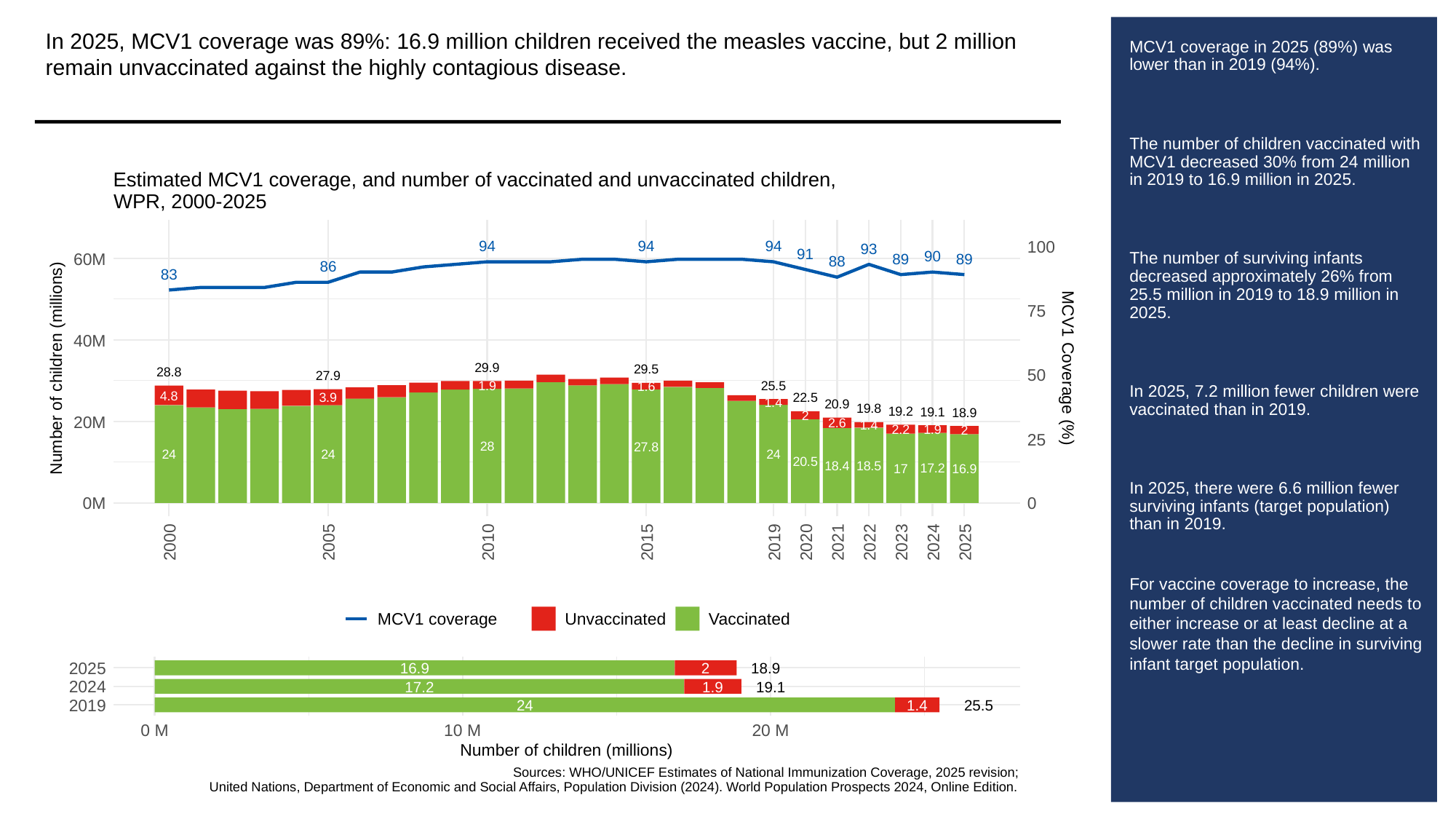

In 2025, MCV1 coverage was 89%: 16.9 million children received the measles vaccine, but 2 million remain unvaccinated against the highly contagious disease.
# MCV1 coverage in 2025 (89%) was lower than in 2019 (94%).

The number of children vaccinated with MCV1 decreased 30% from 24 million in 2019 to 16.9 million in 2025.

The number of surviving infants decreased approximately 26% from 25.5 million in 2019 to 18.9 million in 2025.

In 2025, 7.2 million fewer children were vaccinated than in 2019.

In 2025, there were 6.6 million fewer surviving infants (target population) than in 2019.

For vaccine coverage to increase, the number of children vaccinated needs to either increase or at least decline at a slower rate than the decline in surviving infant target population.

Estimated MCV1 coverage, and number of vaccinated and unvaccinated children,
WPR, 2000-2025

94
94
94
100
93
91
90
60M
89
89
88

86
83

75
40M

Number of children (millions)
MCV1 Coverage (%)
29.9
29.5
28.8
50
27.9

1.9
25.5

1.6

4.8

3.9
22.5

1.4

20.9

19.8

19.2
19.1
18.9

2

20M

2.6

1.4

1.9
2.2

2

25

28
27.8
24
24
24
20.5
18.5
18.4

17.2
17
16.9
0M
0

2000
2005
2010
2015
2019
2020
2021
2022
2023
2024
2025

MCV1 coverage
Unvaccinated
Vaccinated

2025
16.9
2
18.9

2024
17.2
1.9
19.1

2019
24
1.4
25.5

0 M
10 M
20 M
Number of children (millions)
Sources: WHO/UNICEF Estimates of National Immunization Coverage, 2025 revision;
United Nations, Department of Economic and Social Affairs, Population Division (2024). World Population Prospects 2024, Online Edition.